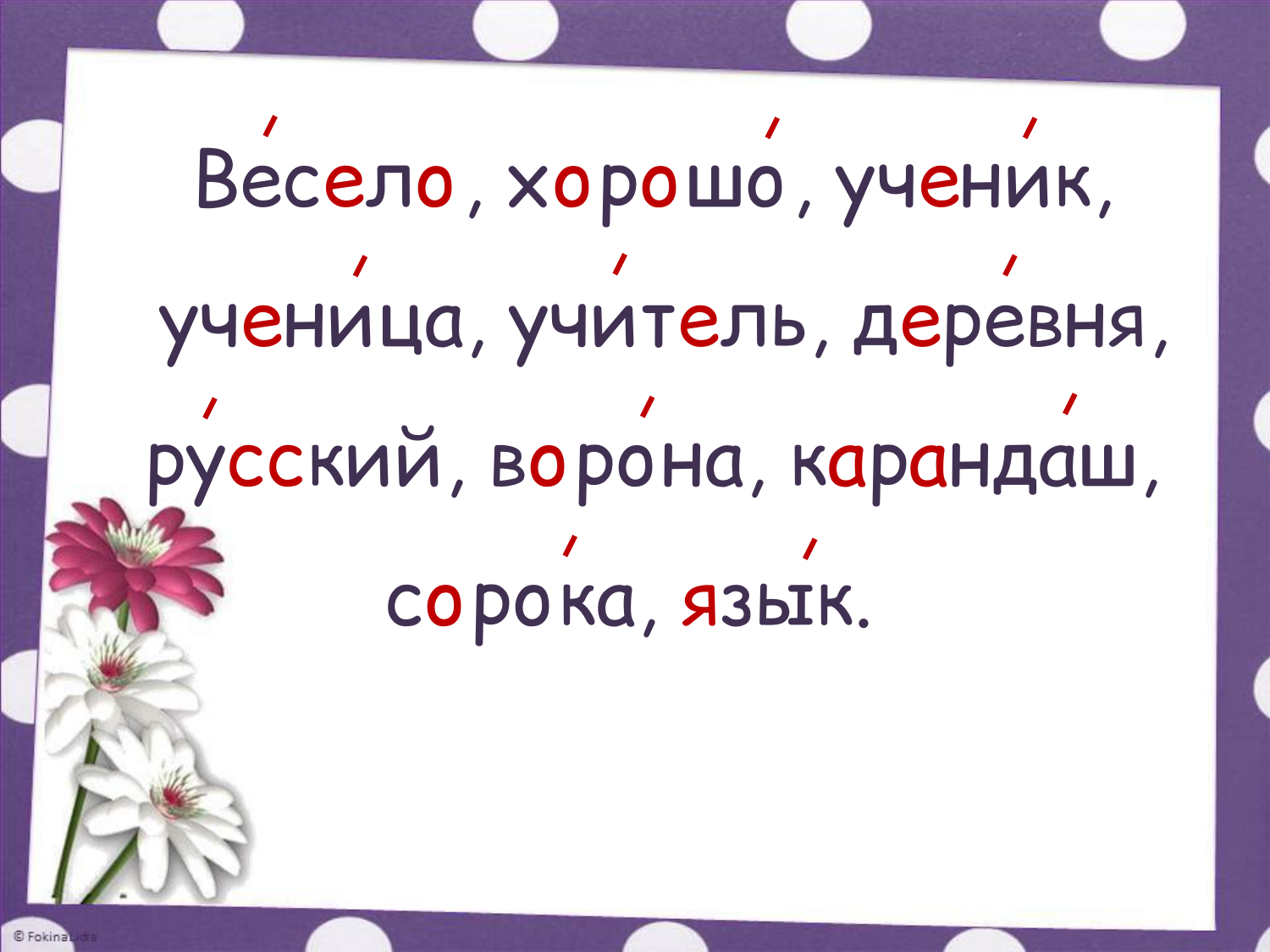

Весело, хорошо, ученик,
 ученица, учитель, деревня,
русский, ворона, карандаш,
сорока, язык.